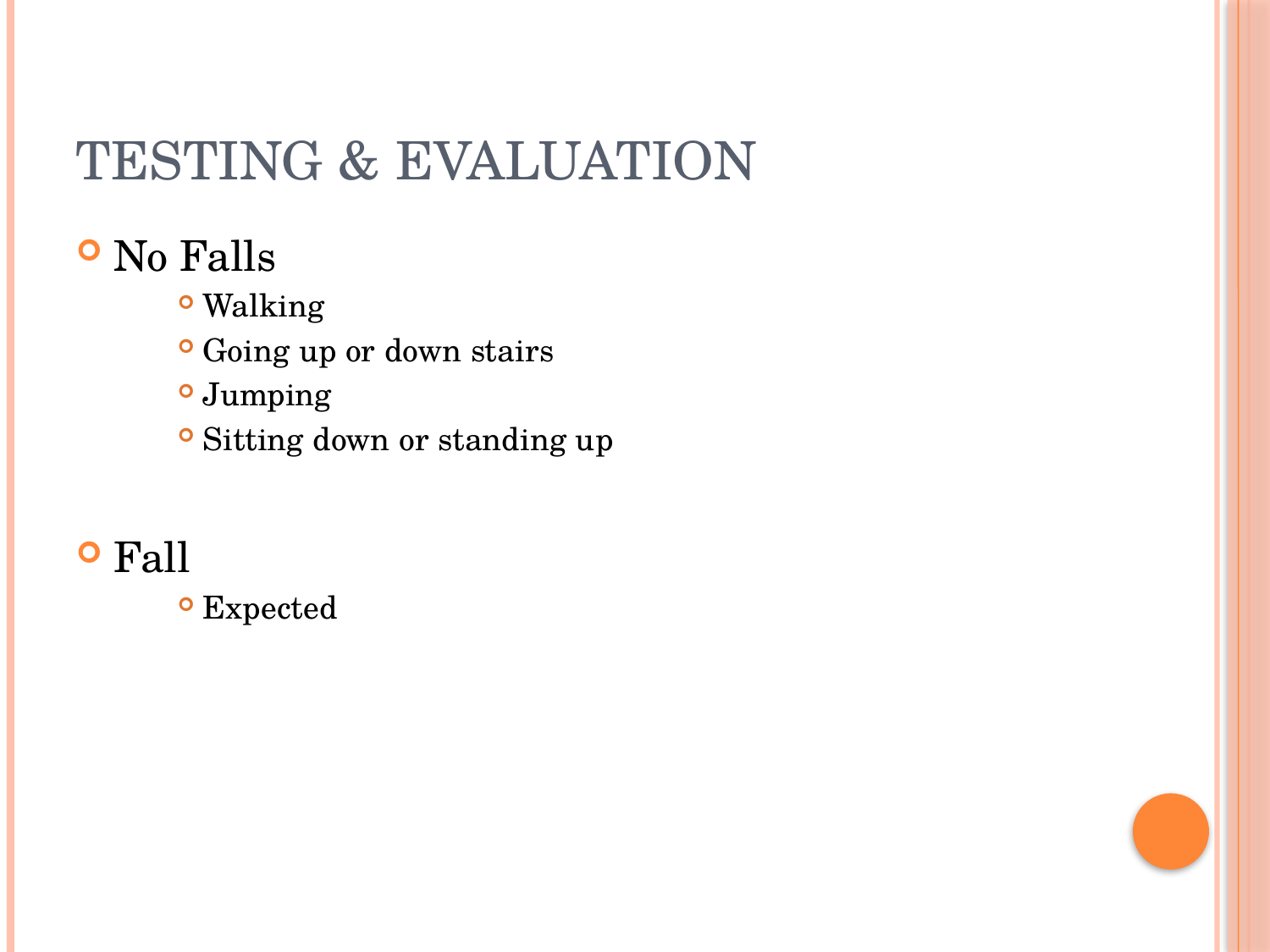

# Testing & Evaluation
No Falls
Walking
Going up or down stairs
Jumping
Sitting down or standing up

Fall
Expected